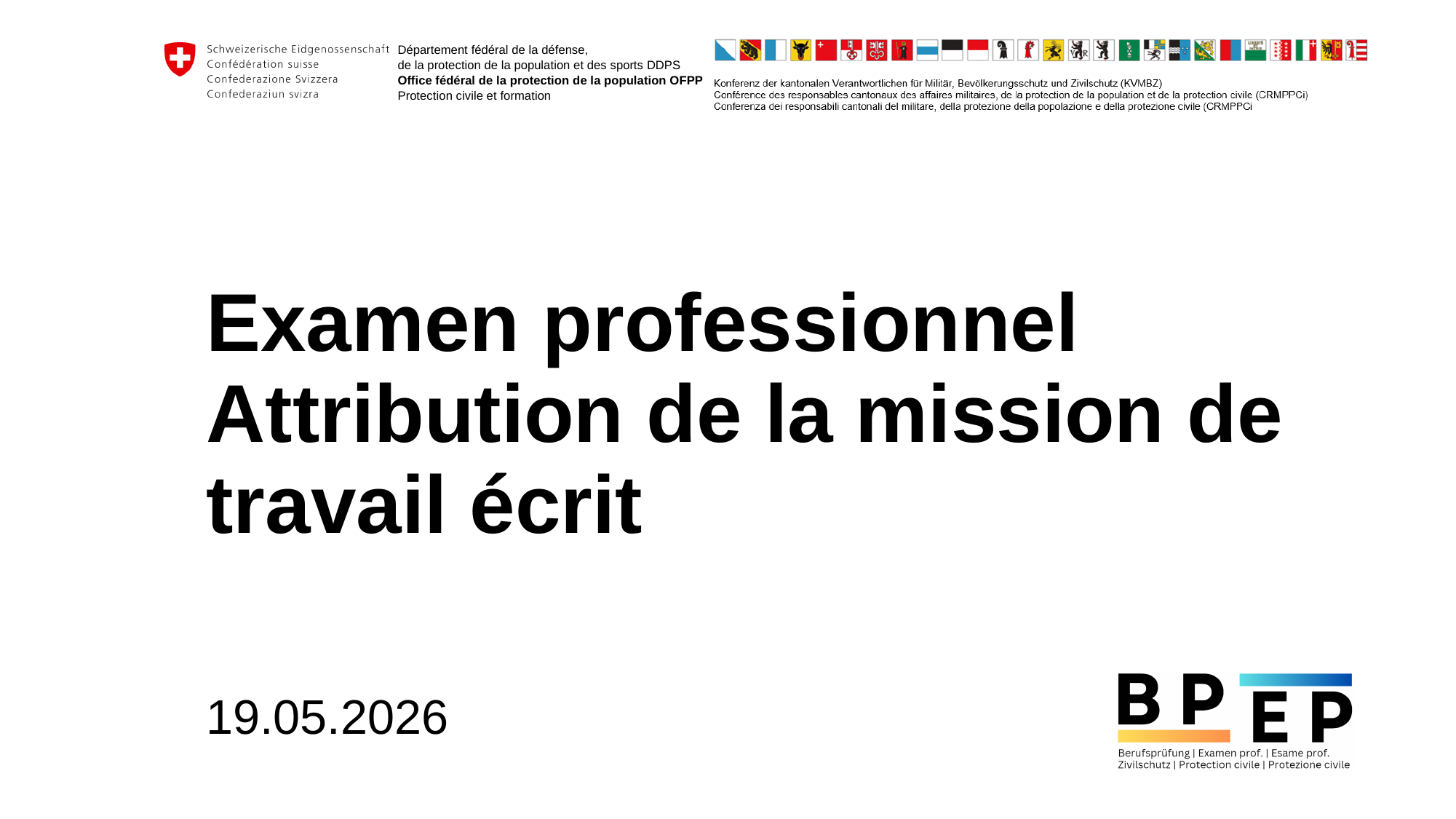

# Examen professionnel Attribution de la mission de travail écrit

19.05.2026